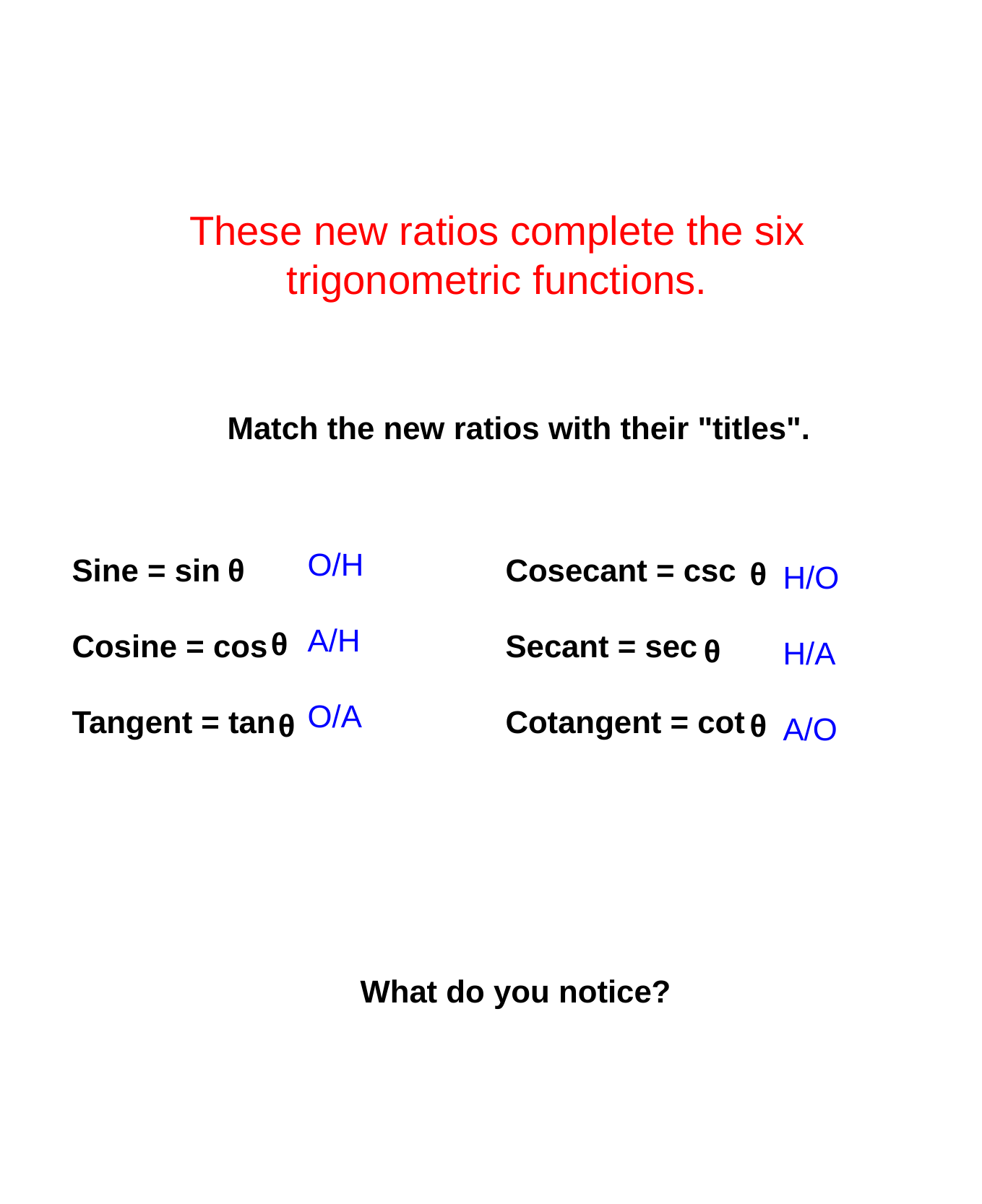

These new ratios complete the six
trigonometric functions.
Match the new ratios with their "titles".
O/H

A/H

O/A
Sine = sin			Cosecant = csc

Cosine = cos		 	Secant = sec

Tangent = tan			Cotangent = cot

θ
θ
H/O

H/A

A/O
θ
θ
θ
θ
What do you notice?